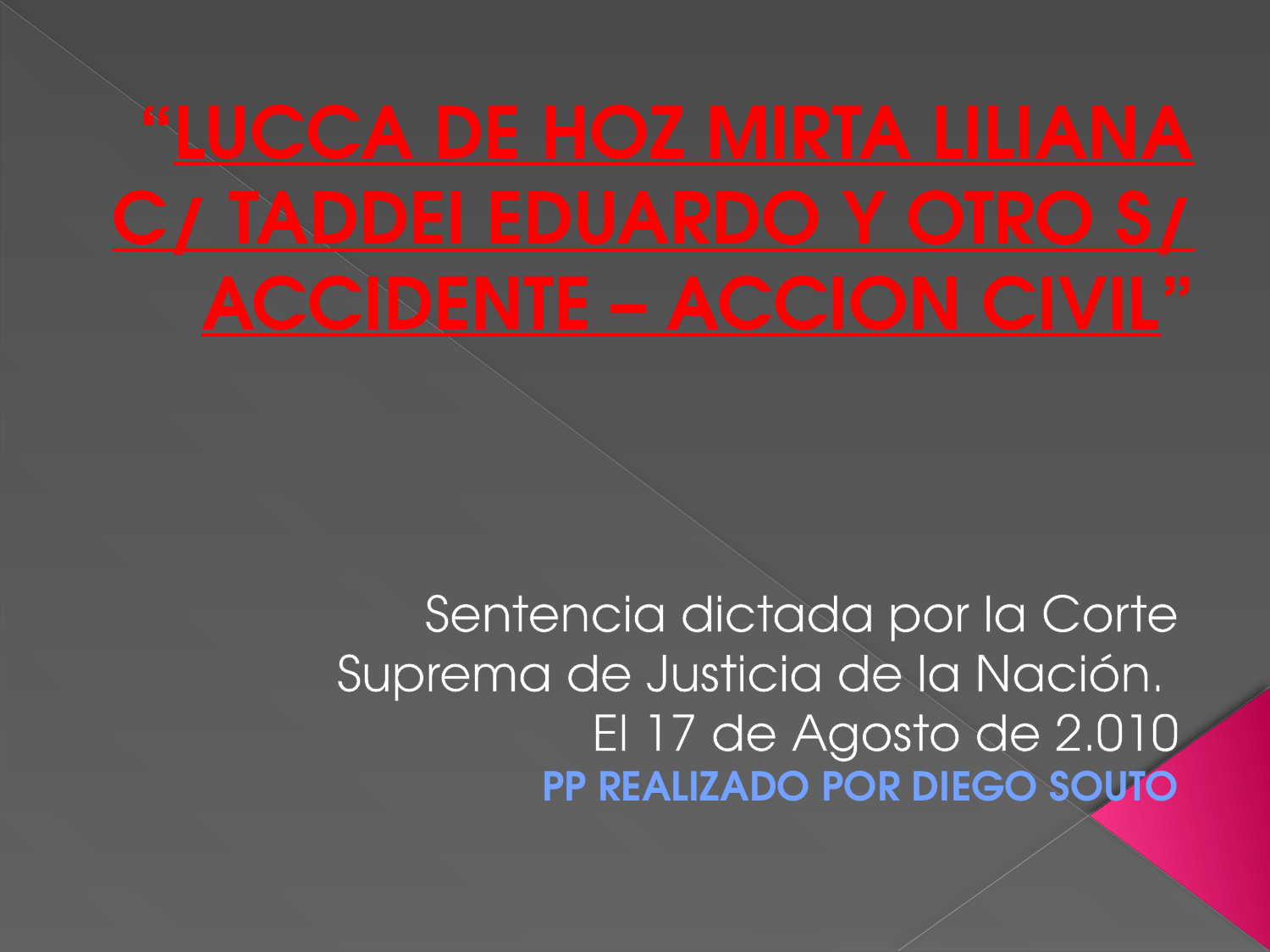

# “LUCCA DE HOZ MIRTA LILIANA C/ TADDEI EDUARDO Y OTRO S/ ACCIDENTE – ACCION CIVIL”
Sentencia dictada por la Corte Suprema de Justicia de la Nación.
El 17 de Agosto de 2.010
PP REALIZADO POR DIEGO SOUTO